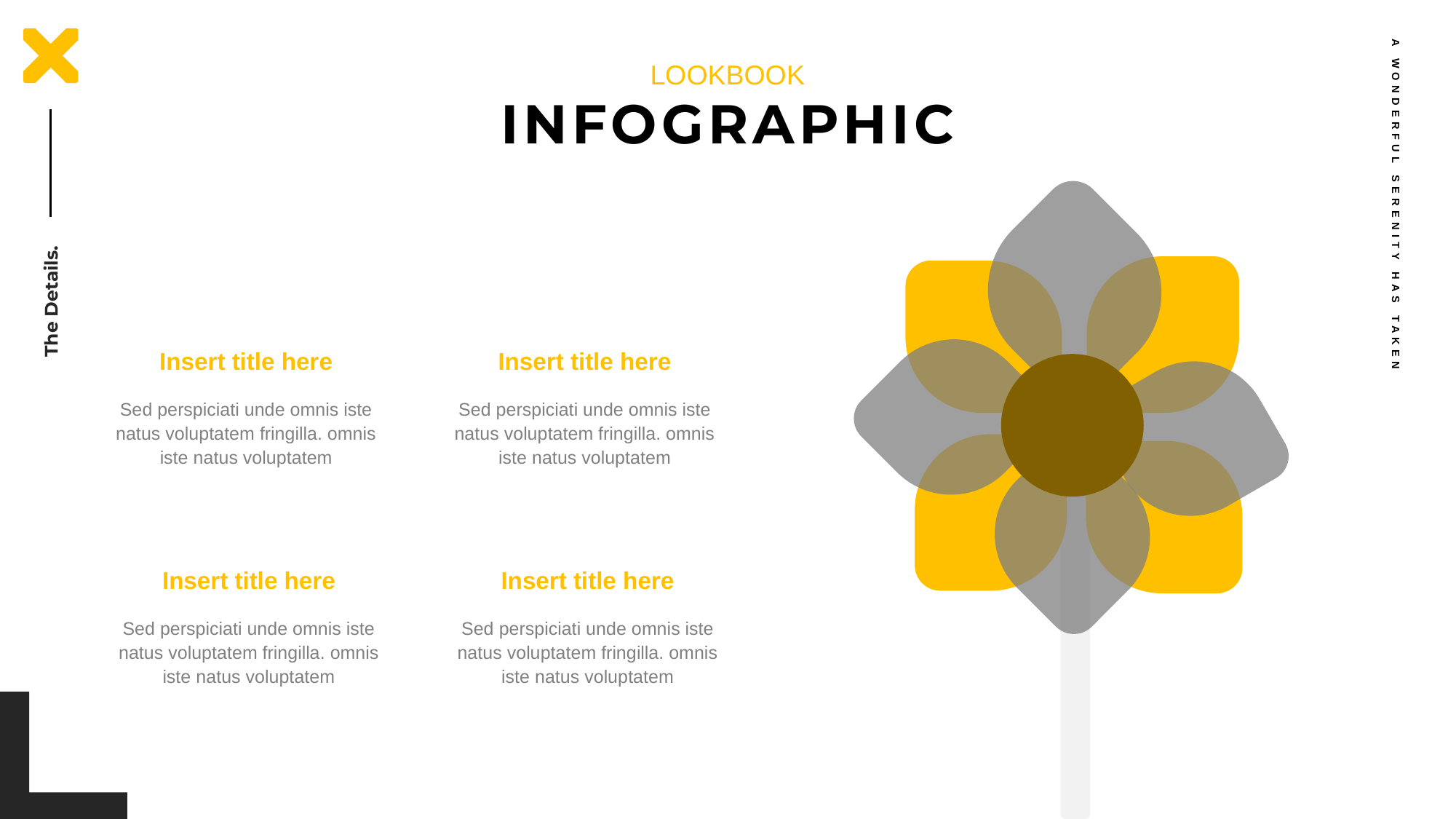

LOOKBOOK
INFOGRAPHIC
A WONDERFUL SERENITY HAS TAKEN

The Details.

Insert title here
Insert title here

Sed perspiciati unde omnis iste natus voluptatem fringilla. omnis iste natus voluptatem
Sed perspiciati unde omnis iste natus voluptatem fringilla. omnis iste natus voluptatem

Insert title here
Insert title here
Sed perspiciati unde omnis iste natus voluptatem fringilla. omnis iste natus voluptatem
Sed perspiciati unde omnis iste natus voluptatem fringilla. omnis iste natus voluptatem